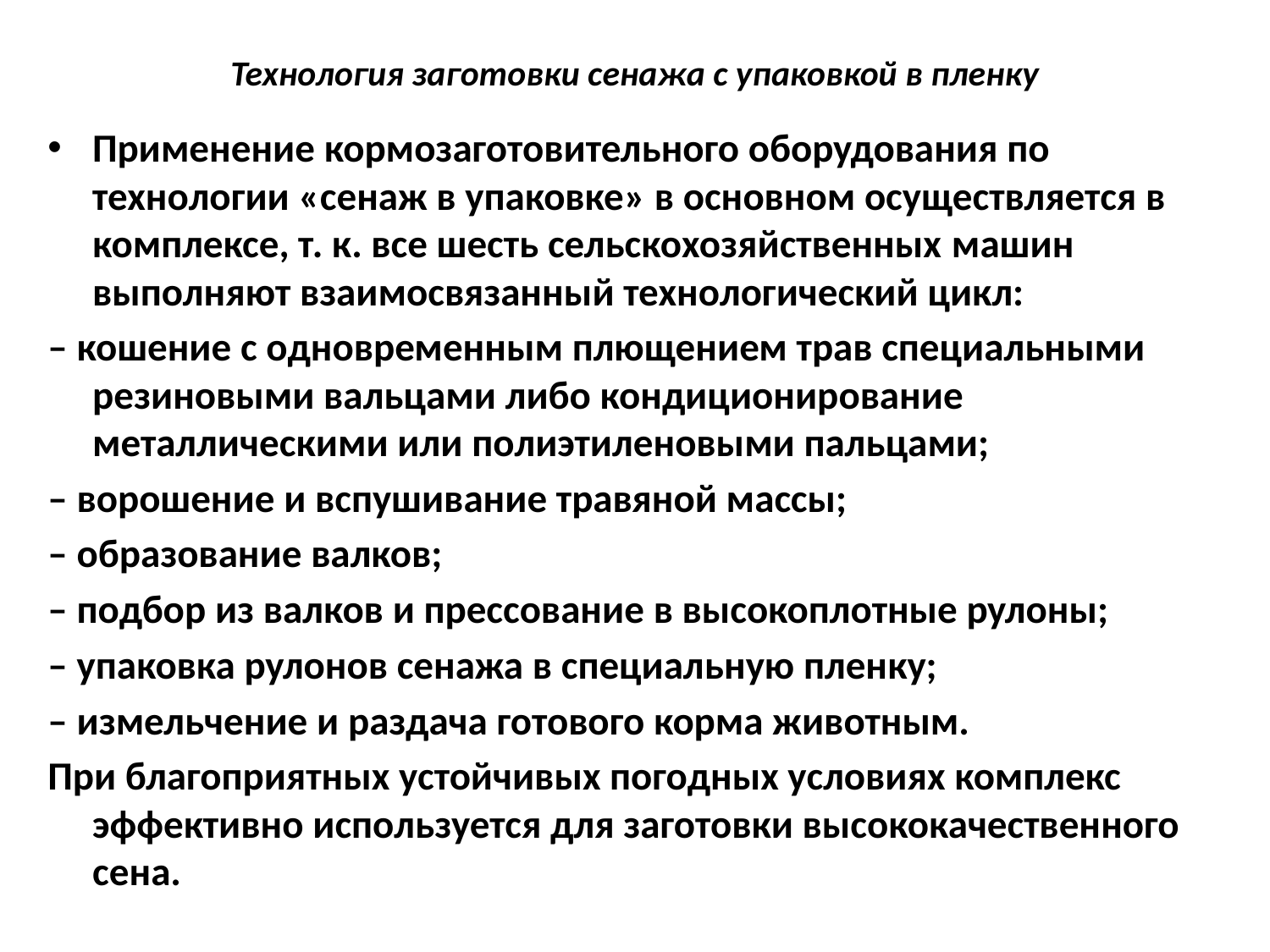

# Технология заготовки сенажа с упаковкой в пленку
Применение кормозаготовительного оборудования по технологии «сенаж в упаковке» в основном осуществляется в комплексе, т. к. все шесть сельскохозяйственных машин выполняют взаимосвязанный технологический цикл:
– кошение с одновременным плющением трав специальными резиновыми вальцами либо кондиционирование металлическими или полиэтиленовыми пальцами;
– ворошение и вспушивание травяной массы;
– образование валков;
– подбор из валков и прессование в высокоплотные рулоны;
– упаковка рулонов сенажа в специальную пленку;
– измельчение и раздача готового корма животным.
При благоприятных устойчивых погодных условиях комплекс эффективно используется для заготовки высококачественного сена.